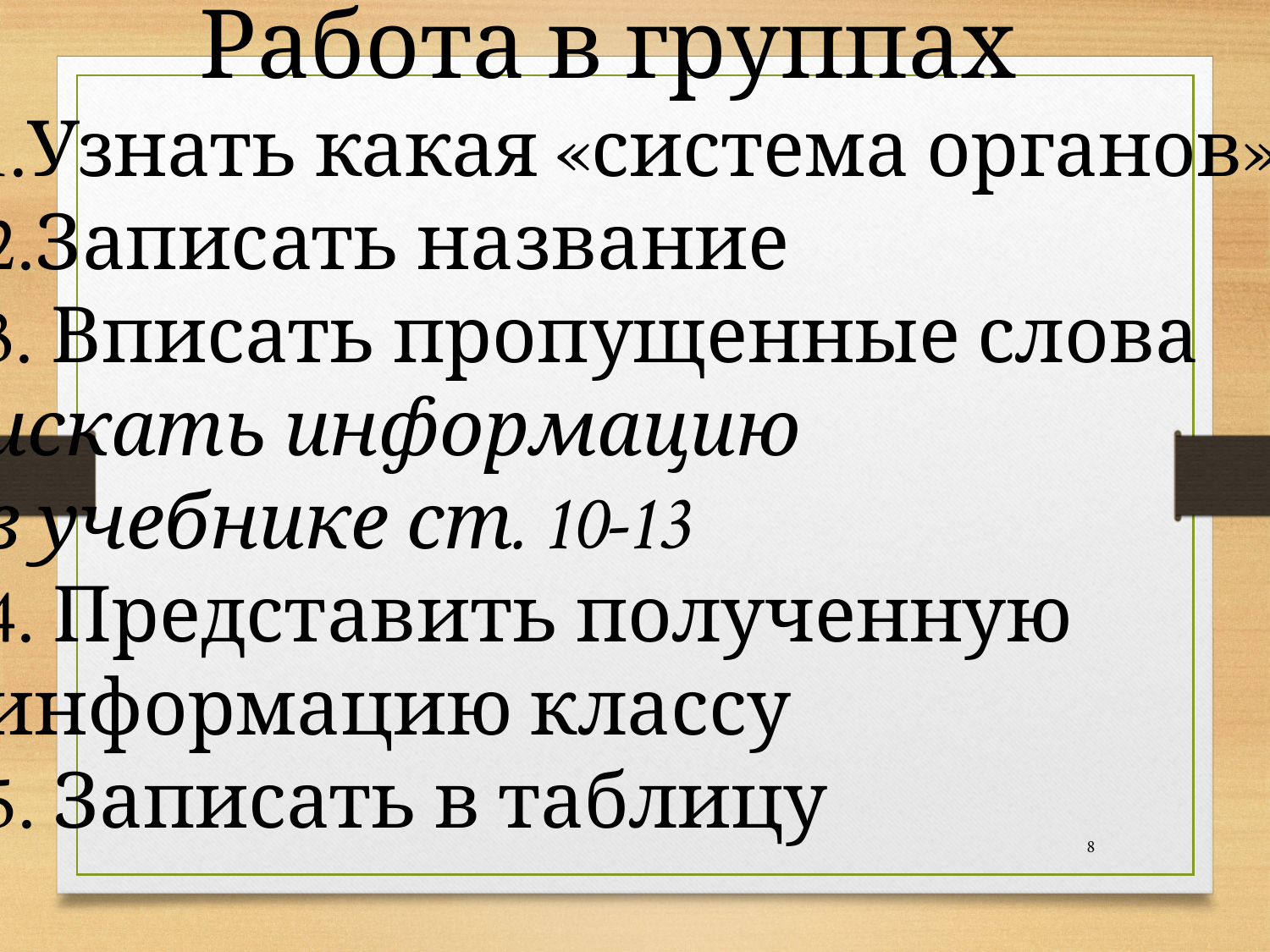

Работа в группах
1.Узнать какая «система органов»?
2.Записать название
3. Вписать пропущенные слова
искать информацию
в учебнике ст. 10-13
4. Представить полученную
информацию классу
5. Записать в таблицу

8